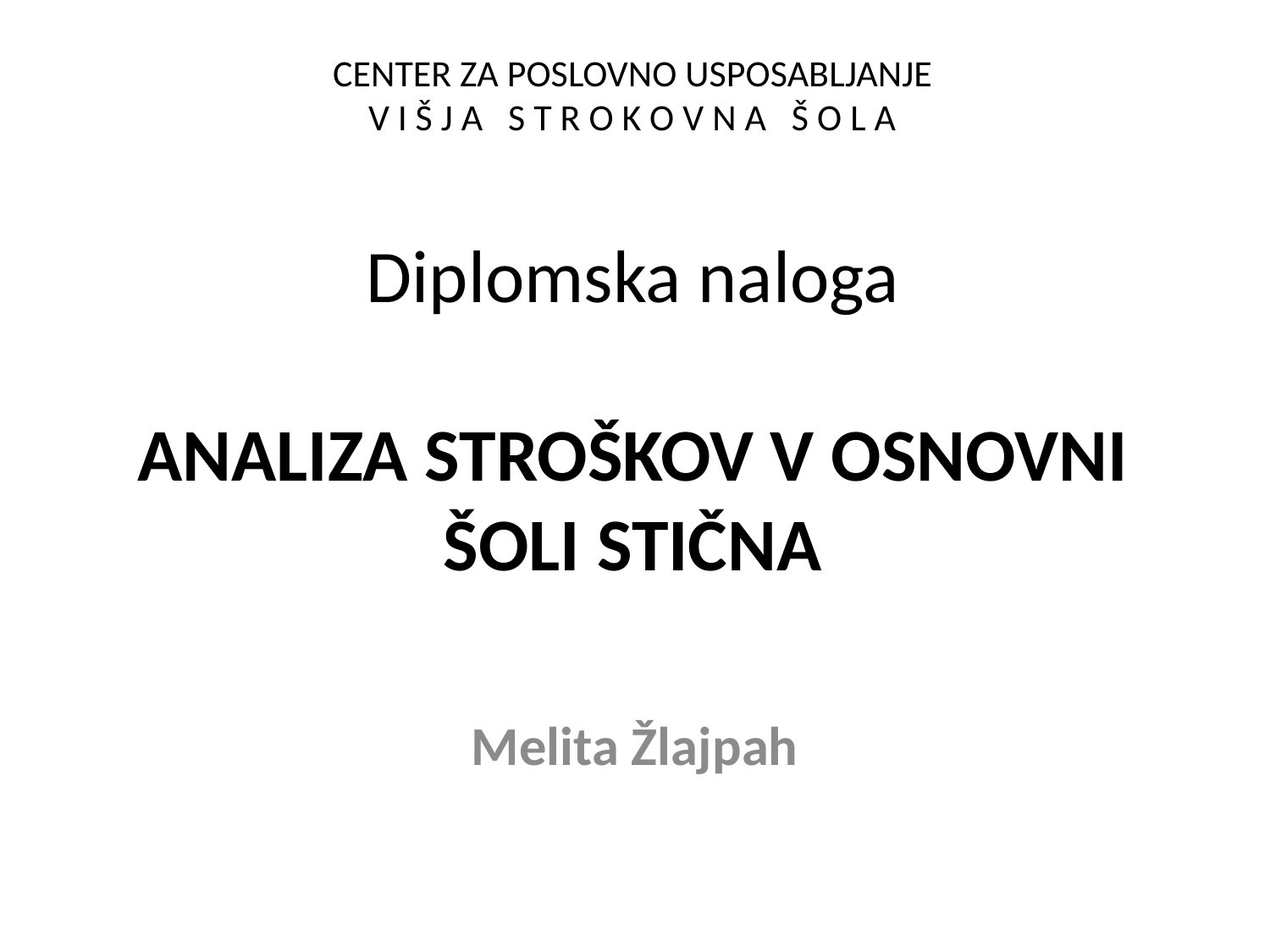

# CENTER ZA POSLOVNO USPOSABLJANJE V I Š J A   S T R O K O V N A   Š O L A Diplomska naloga ANALIZA STROŠKOV V OSNOVNI ŠOLI STIČNA
Melita Žlajpah